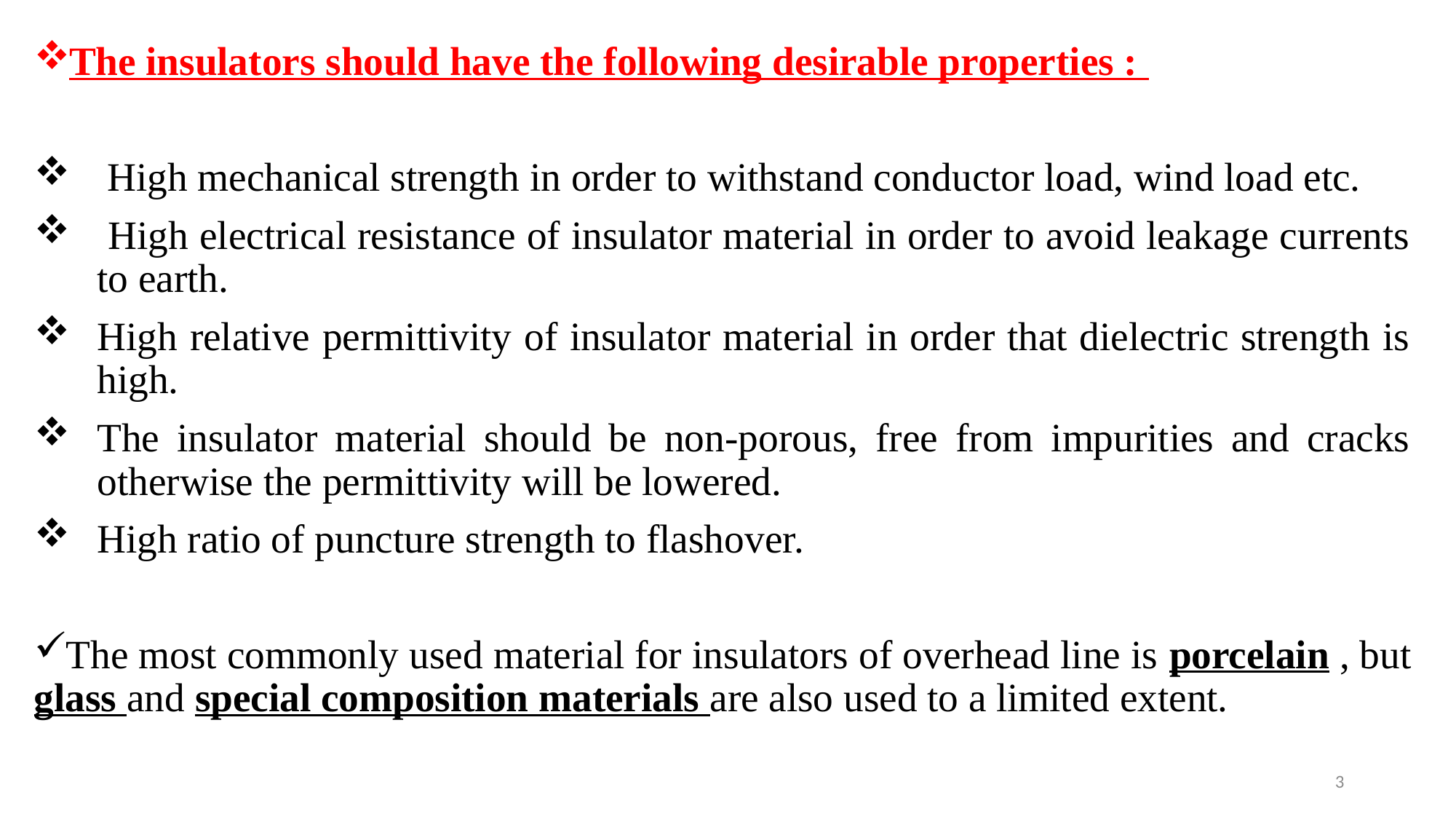

The insulators should have the following desirable properties :

 High mechanical strength in order to withstand conductor load, wind load etc.
 High electrical resistance of insulator material in order to avoid leakage currents to earth.
High relative permittivity of insulator material in order that dielectric strength is high.
The insulator material should be non-porous, free from impurities and cracks otherwise the permittivity will be lowered.
High ratio of puncture strength to flashover.

The most commonly used material for insulators of overhead line is porcelain , but glass and special composition materials are also used to a limited extent.

3